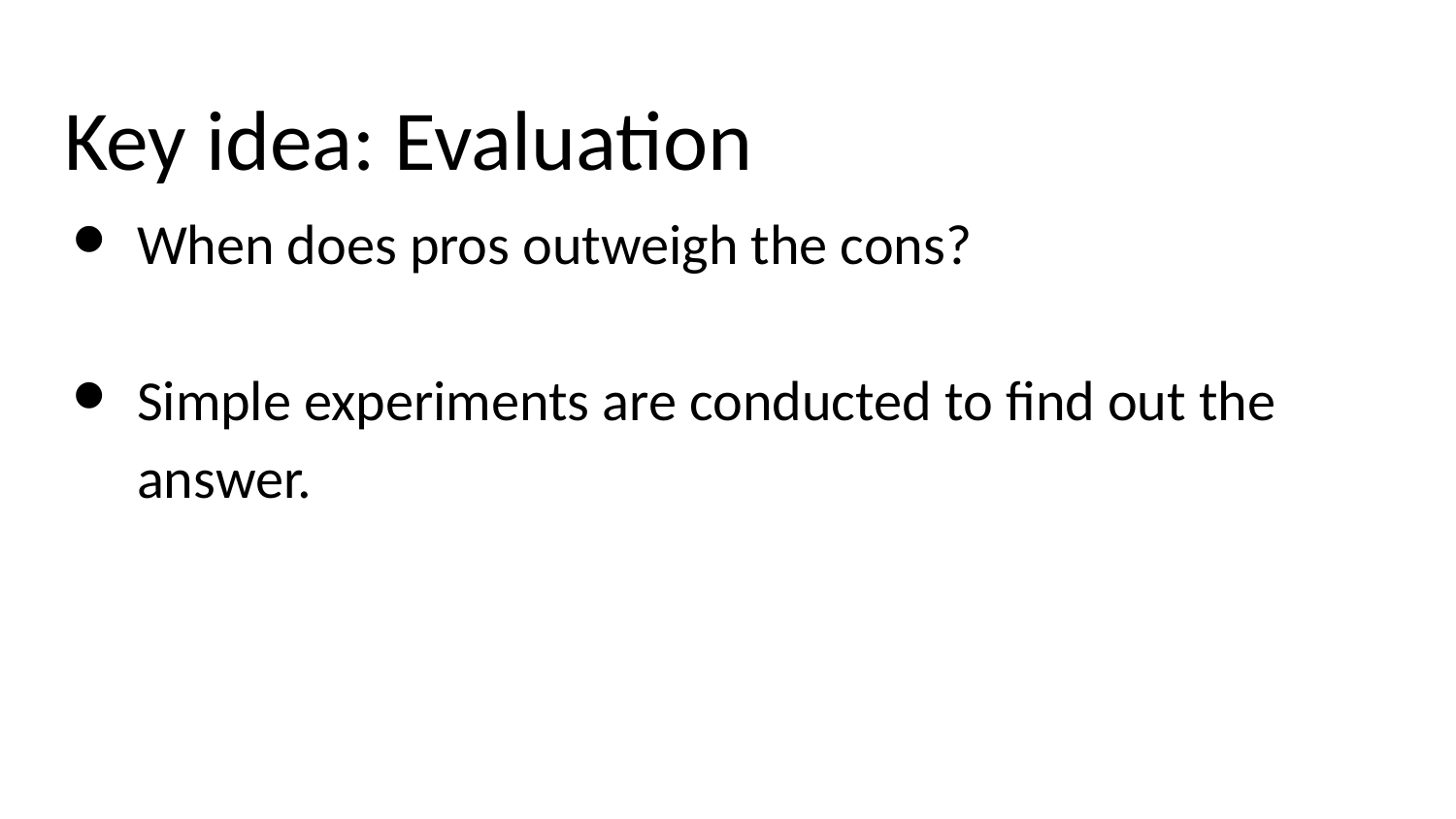

# Key idea: Evaluation
When does pros outweigh the cons?

Simple experiments are conducted to find out the answer.